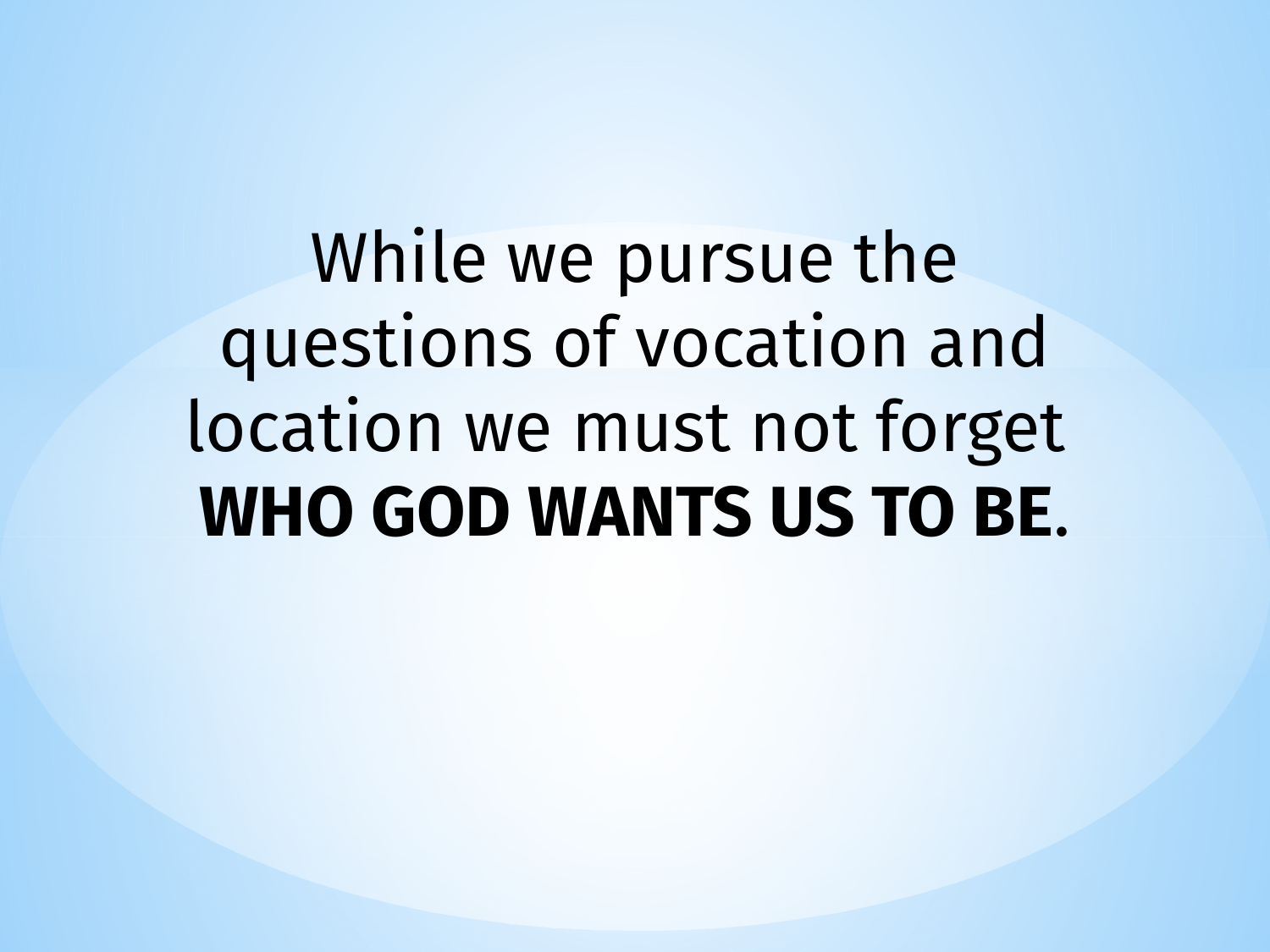

While we pursue the questions of vocation and location we must not forget
WHO GOD WANTS US TO BE.